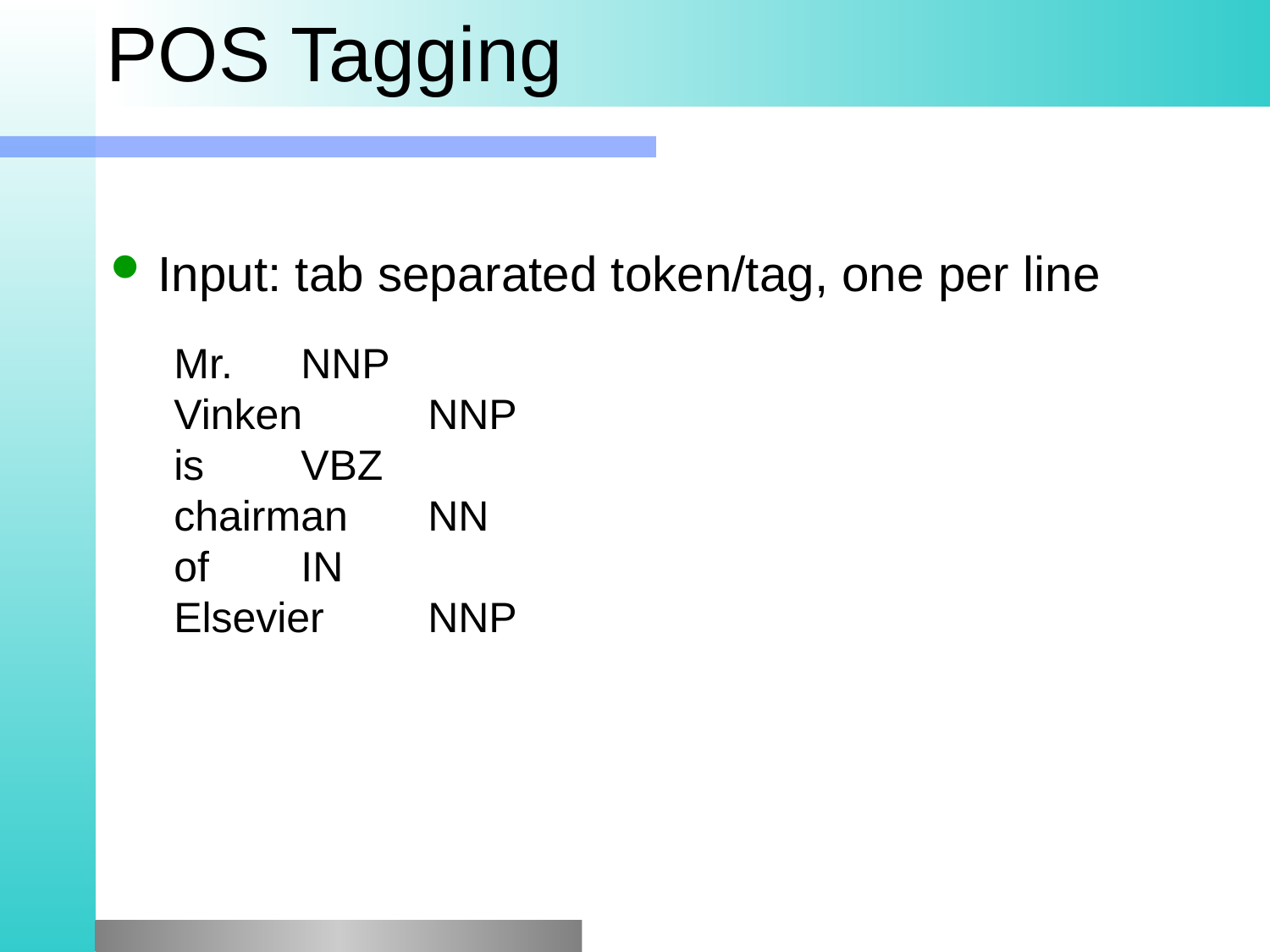

# POS Tagging
Input: tab separated token/tag, one per line

Mr.	NNP
Vinken	NNP
is	VBZ
chairman	NN
of	IN
Elsevier	NNP